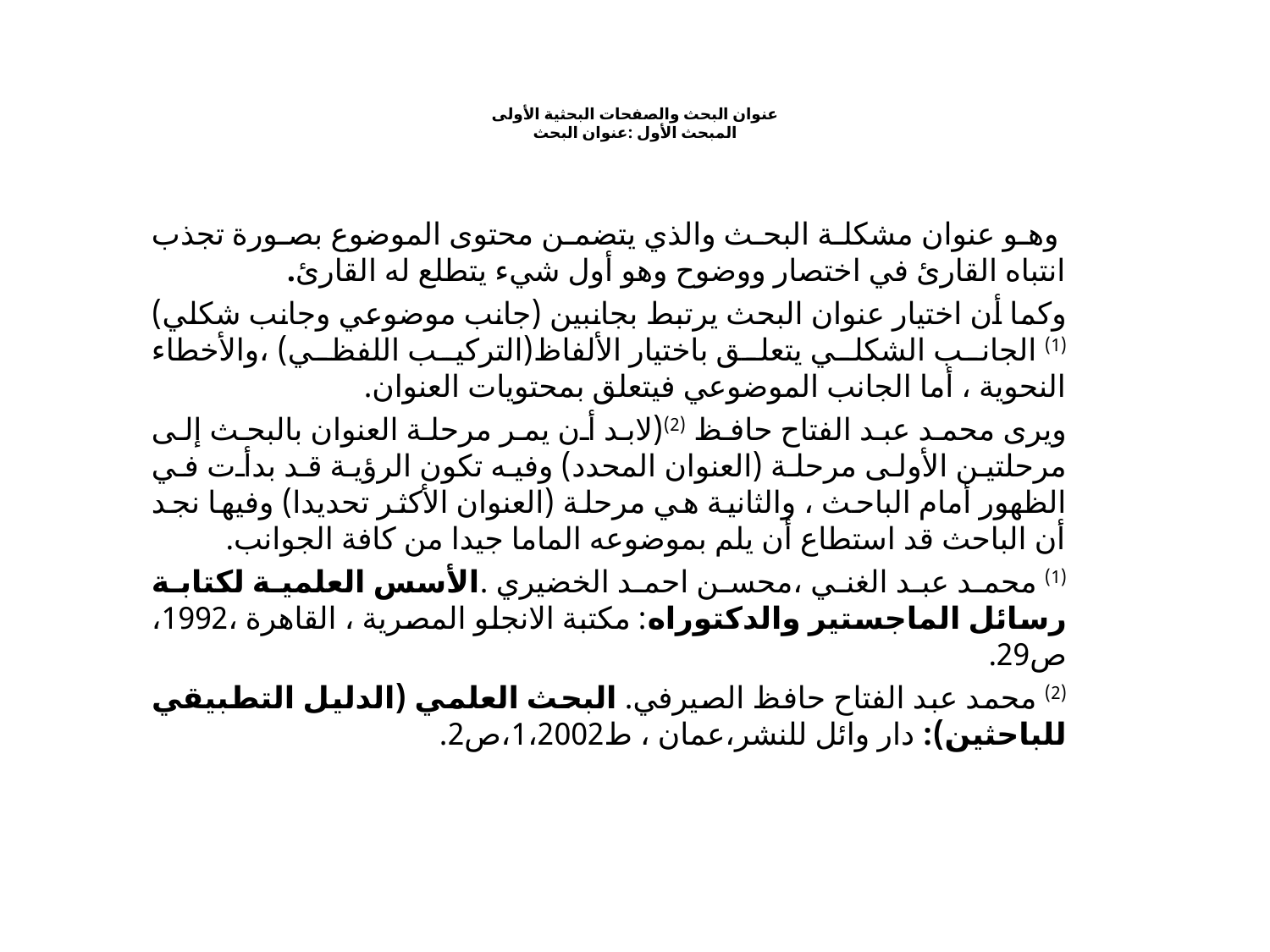

# عنوان البحث والصفحات البحثية الأولى المبحث الأول :عنوان البحث
 وهو عنوان مشكلة البحث والذي يتضمن محتوى الموضوع بصورة تجذب انتباه القارئ في اختصار ووضوح وهو أول شيء يتطلع له القارئ.
وكما أن اختيار عنوان البحث يرتبط بجانبين (جانب موضوعي وجانب شكلي)(1) الجانب الشكلي يتعلق باختيار الألفاظ(التركيب اللفظي) ،والأخطاء النحوية ، أما الجانب الموضوعي فيتعلق بمحتويات العنوان.
ويرى محمد عبد الفتاح حافظ (2)(لابد أن يمر مرحلة العنوان بالبحث إلى مرحلتين الأولى مرحلة (العنوان المحدد) وفيه تكون الرؤية قد بدأت في الظهور أمام الباحث ، والثانية هي مرحلة (العنوان الأكثر تحديدا) وفيها نجد أن الباحث قد استطاع أن يلم بموضوعه الماما جيدا من كافة الجوانب.
(1) محمد عبد الغني ،محسن احمد الخضيري .الأسس العلمية لكتابة رسائل الماجستير والدكتوراه: مكتبة الانجلو المصرية ، القاهرة ،1992، ص29.
(2) محمد عبد الفتاح حافظ الصيرفي. البحث العلمي (الدليل التطبيقي للباحثين): دار وائل للنشر،عمان ، ط1،2002،ص2.